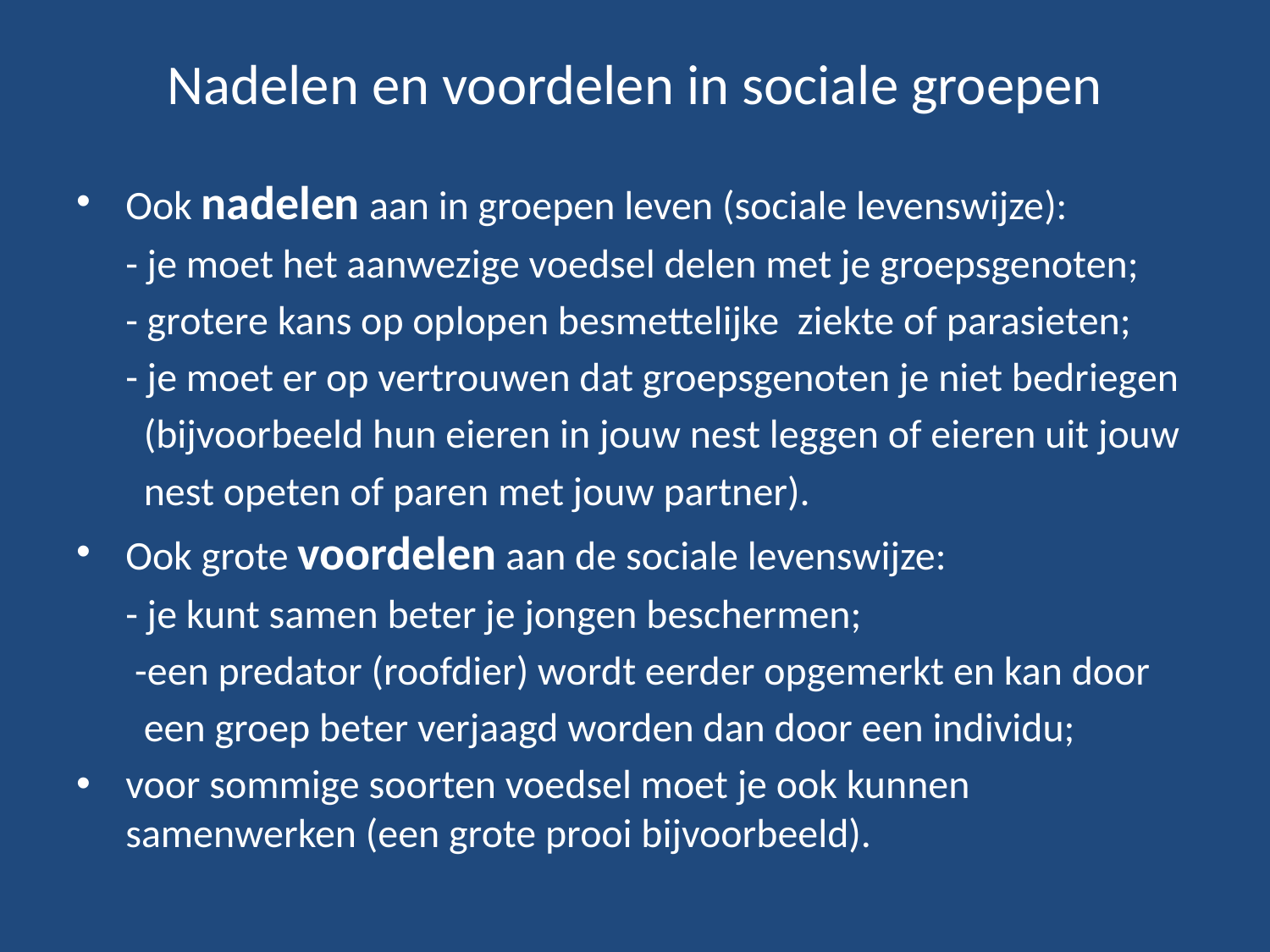

# Nadelen en voordelen in sociale groepen
Ook nadelen aan in groepen leven (sociale levenswijze):
	- je moet het aanwezige voedsel delen met je groepsgenoten;
	- grotere kans op oplopen besmettelijke  ziekte of parasieten;
	- je moet er op vertrouwen dat groepsgenoten je niet bedriegen
	  (bijvoorbeeld hun eieren in jouw nest leggen of eieren uit jouw
	  nest opeten of paren met jouw partner).
Ook grote voordelen aan de sociale levenswijze:
	- je kunt samen beter je jongen beschermen;
	 -een predator (roofdier) wordt eerder opgemerkt en kan door
	  een groep beter verjaagd worden dan door een individu;
voor sommige soorten voedsel moet je ook kunnen samenwerken (een grote prooi bijvoorbeeld).